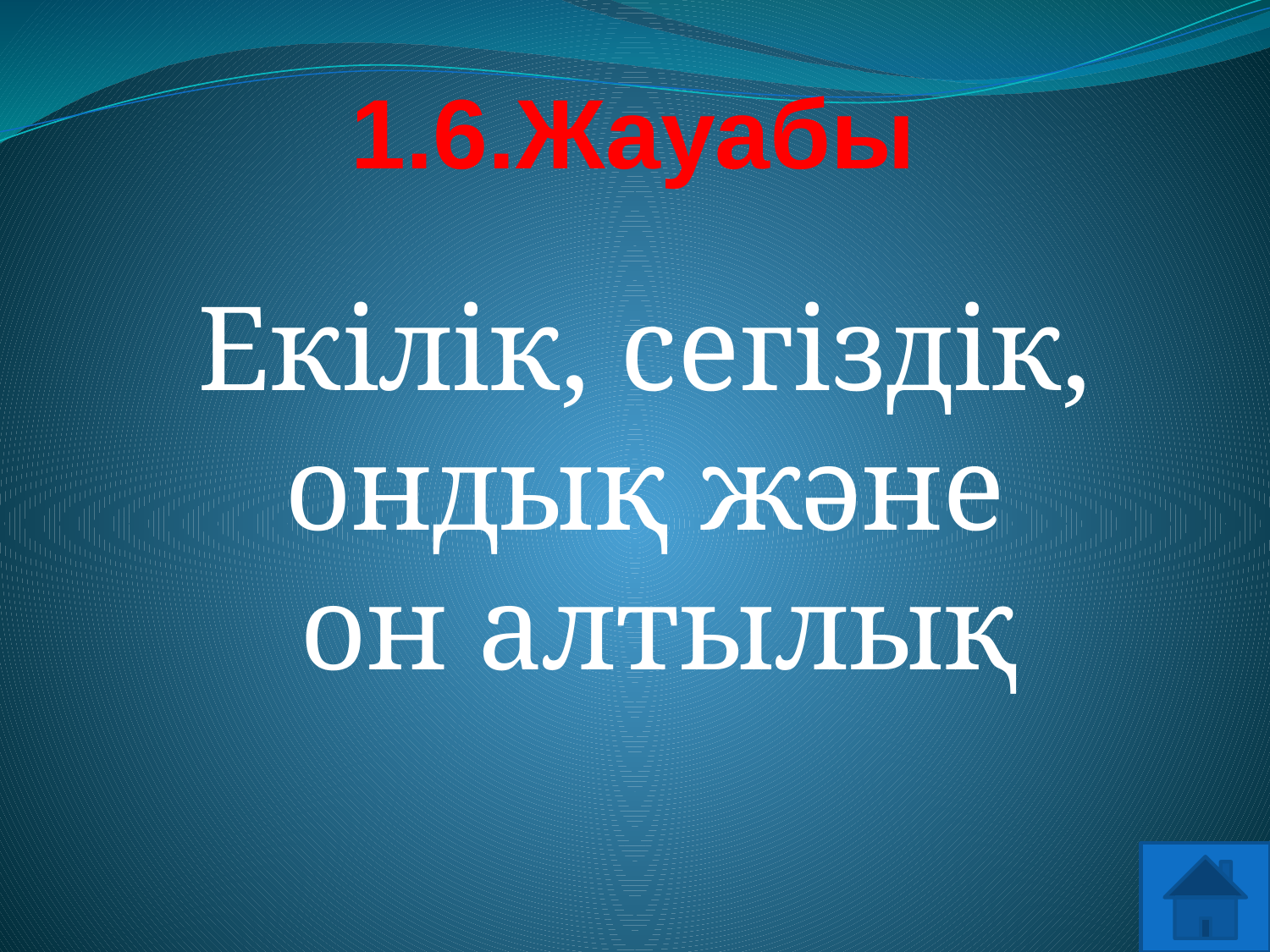

# 1.6.Жауабы
Екілік, сегіздік, ондық және
 он алтылық